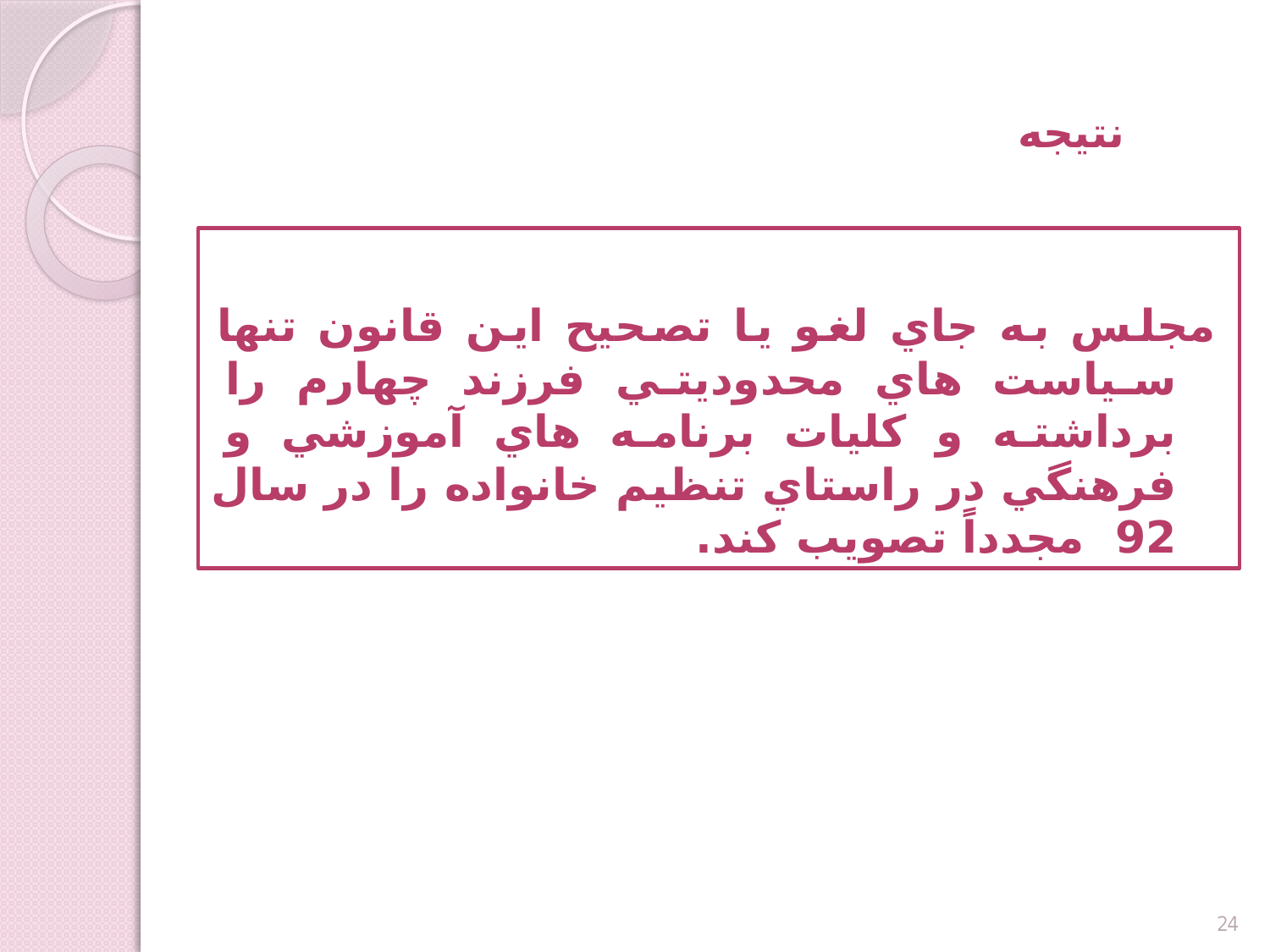

نتيجه

	مجلس به جاي لغو يا تصحيح اين قانون تنها سياست هاي محدوديتي فرزند چهارم را برداشته و كليات برنامه هاي آموزشي و فرهنگي در راستاي تنظيم خانواده را در سال 92  مجدداً تصويب كند.
24